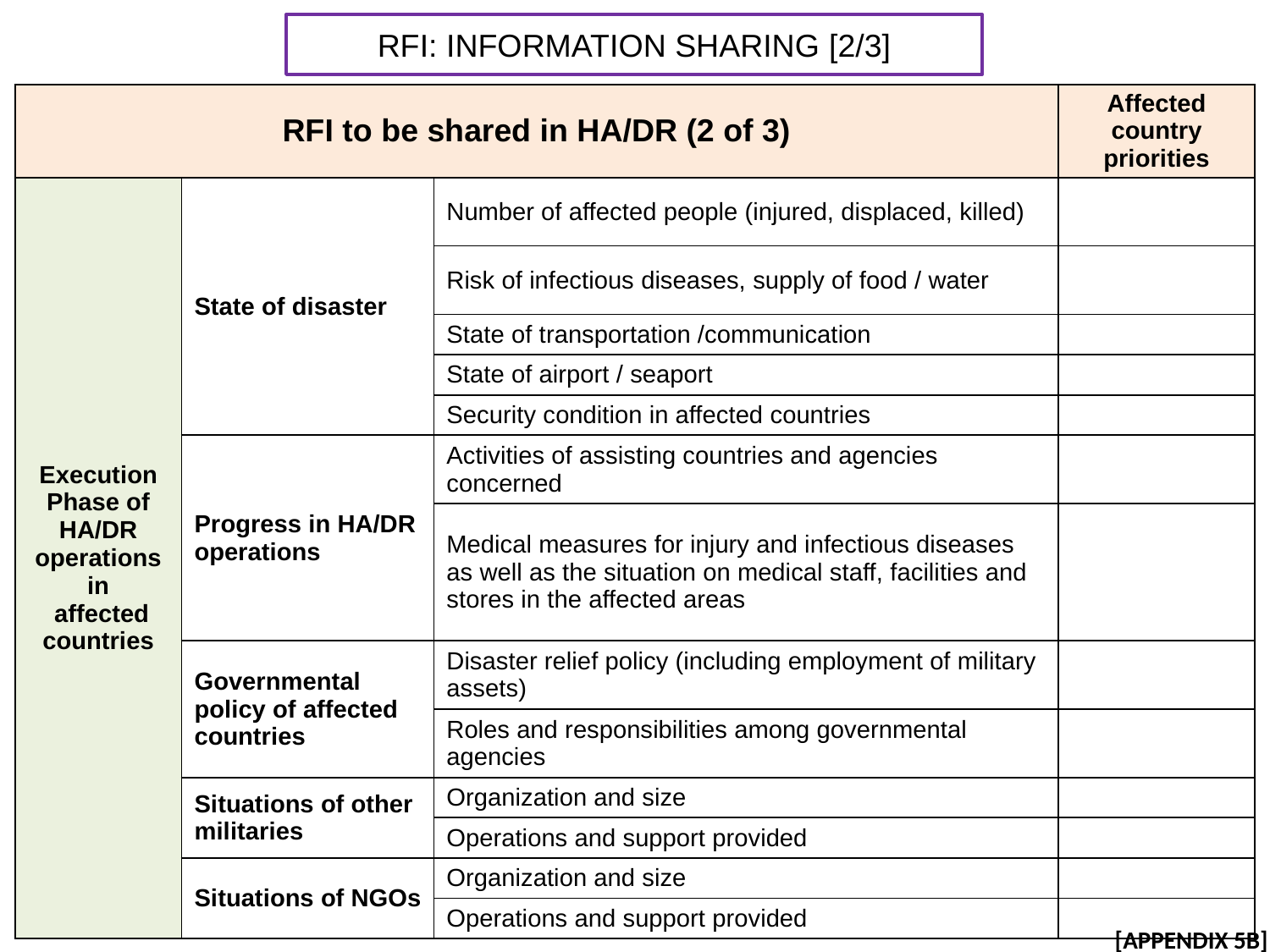

RFI: INFORMATION SHARING [2/3]
| RFI to be shared in HA/DR (2 of 3) |  |  | Affected country priorities |
| --- | --- | --- | --- |
| Execution Phase of HA/DR operations in affected countries | State of disaster | Number of affected people (injured, displaced, killed) |  |
|  |  | Risk of infectious diseases, supply of food / water |  |
|  |  | State of transportation /communication |  |
|  |  | State of airport / seaport |  |
|  |  | Security condition in affected countries |  |
|  | Progress in HA/DR operations | Activities of assisting countries and agencies concerned |  |
|  |  | Medical measures for injury and infectious diseases as well as the situation on medical staff, facilities and stores in the affected areas |  |
|  | Governmental policy of affected countries | Disaster relief policy (including employment of military assets) |  |
|  |  | Roles and responsibilities among governmental agencies |  |
|  | Situations of other militaries | Organization and size |  |
|  |  | Operations and support provided |  |
|  | Situations of NGOs | Organization and size |  |
|  |  | Operations and support provided |  |
[APPENDIX 5B]